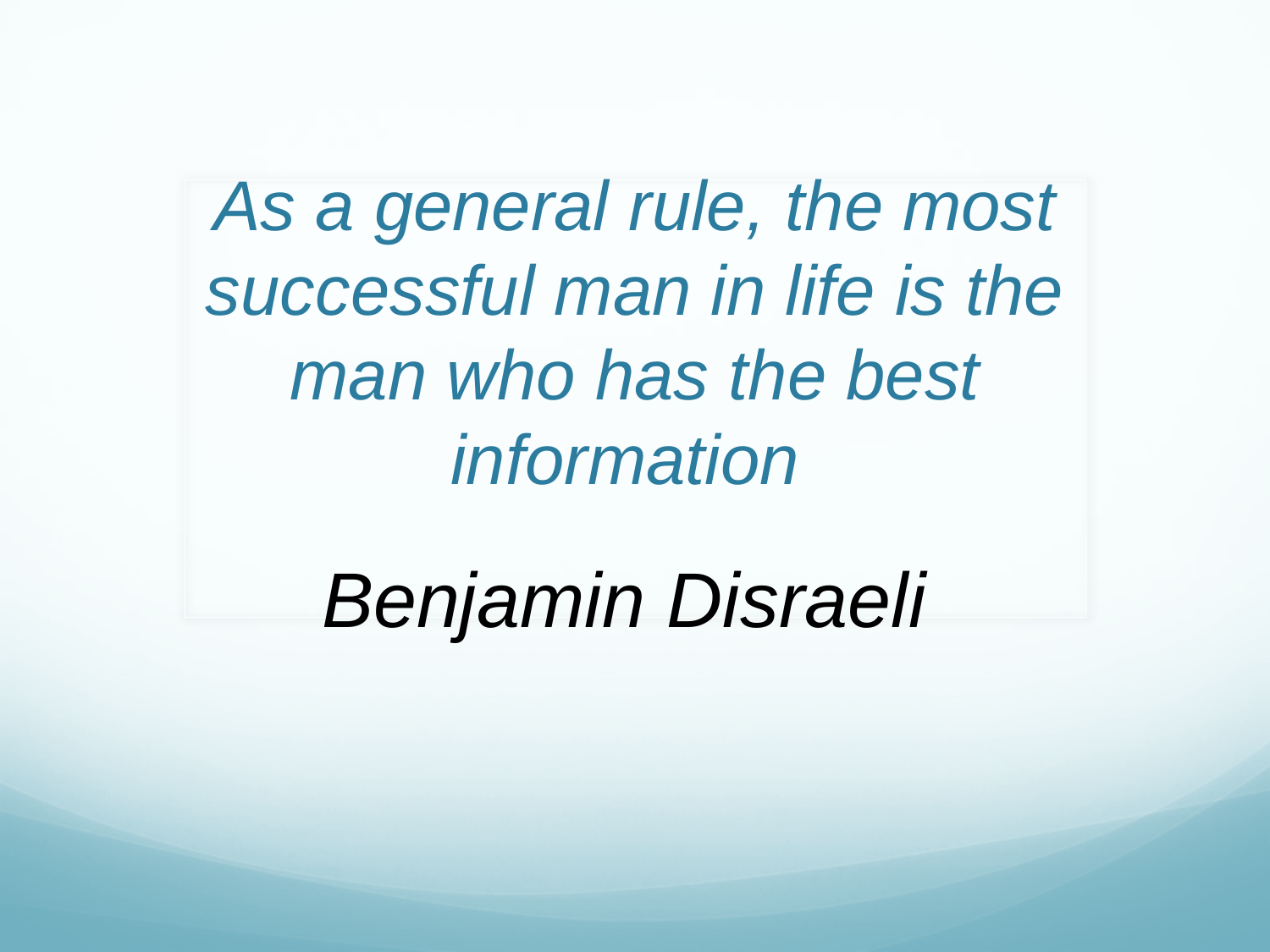

# As a general rule, the most successful man in life is the man who has the best information
Benjamin Disraeli